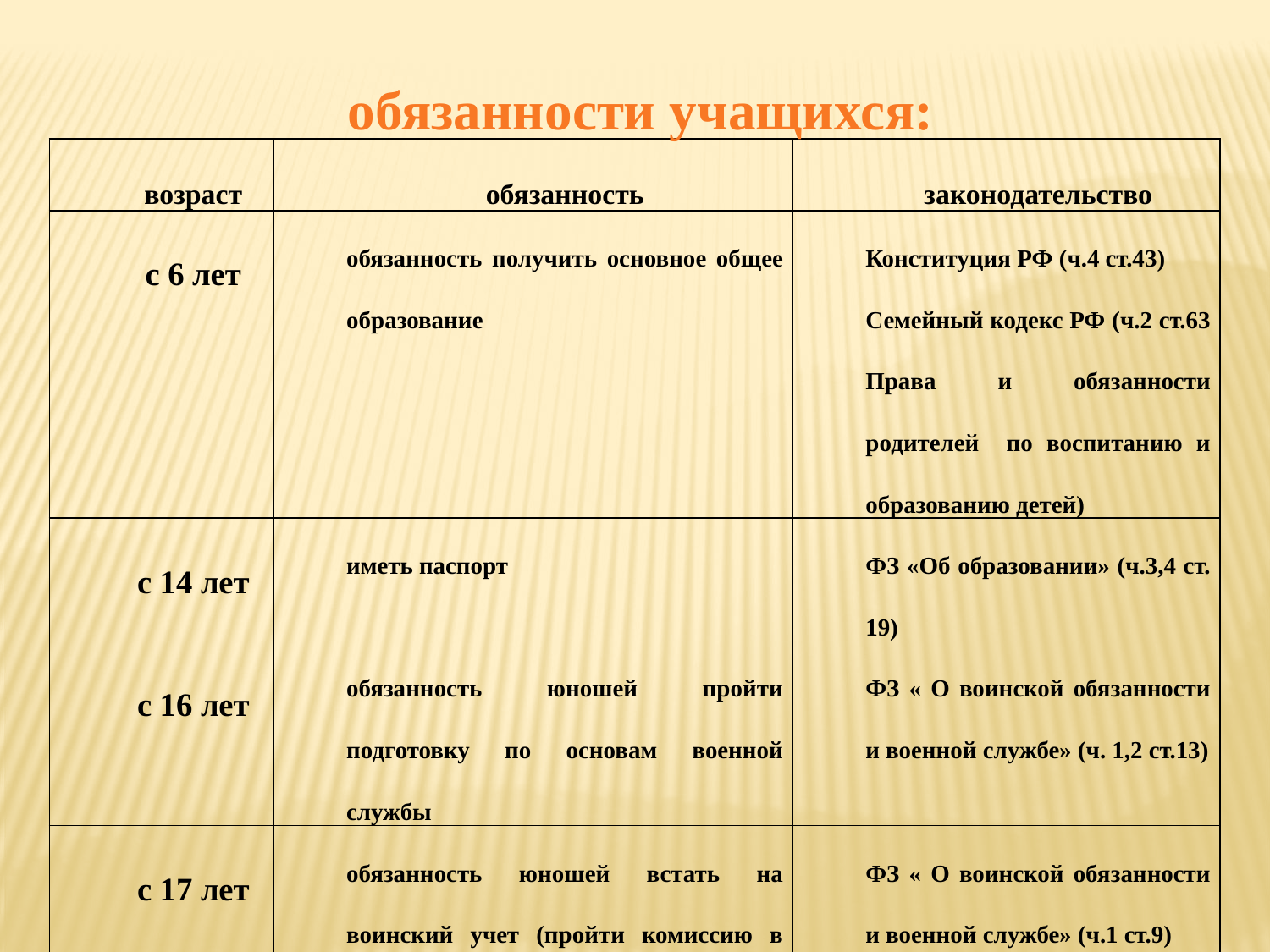

обязанности учащихся:
| возраст | обязанность | законодательство |
| --- | --- | --- |
| с 6 лет | обязанность получить основное общее образование | Конституция РФ (ч.4 ст.43) Семейный кодекс РФ (ч.2 ст.63 Права и обязанности родителей по воспитанию и образованию детей) |
| с 14 лет | иметь паспорт | ФЗ «Об образовании» (ч.3,4 ст. 19) |
| с 16 лет | обязанность юношей пройти подготовку по основам военной службы | ФЗ « О воинской обязанности и военной службе» (ч. 1,2 ст.13) |
| с 17 лет | обязанность юношей встать на воинский учет (пройти комиссию в военкомате и получить приписное свидетельство) | ФЗ « О воинской обязанности и военной службе» (ч.1 ст.9) |